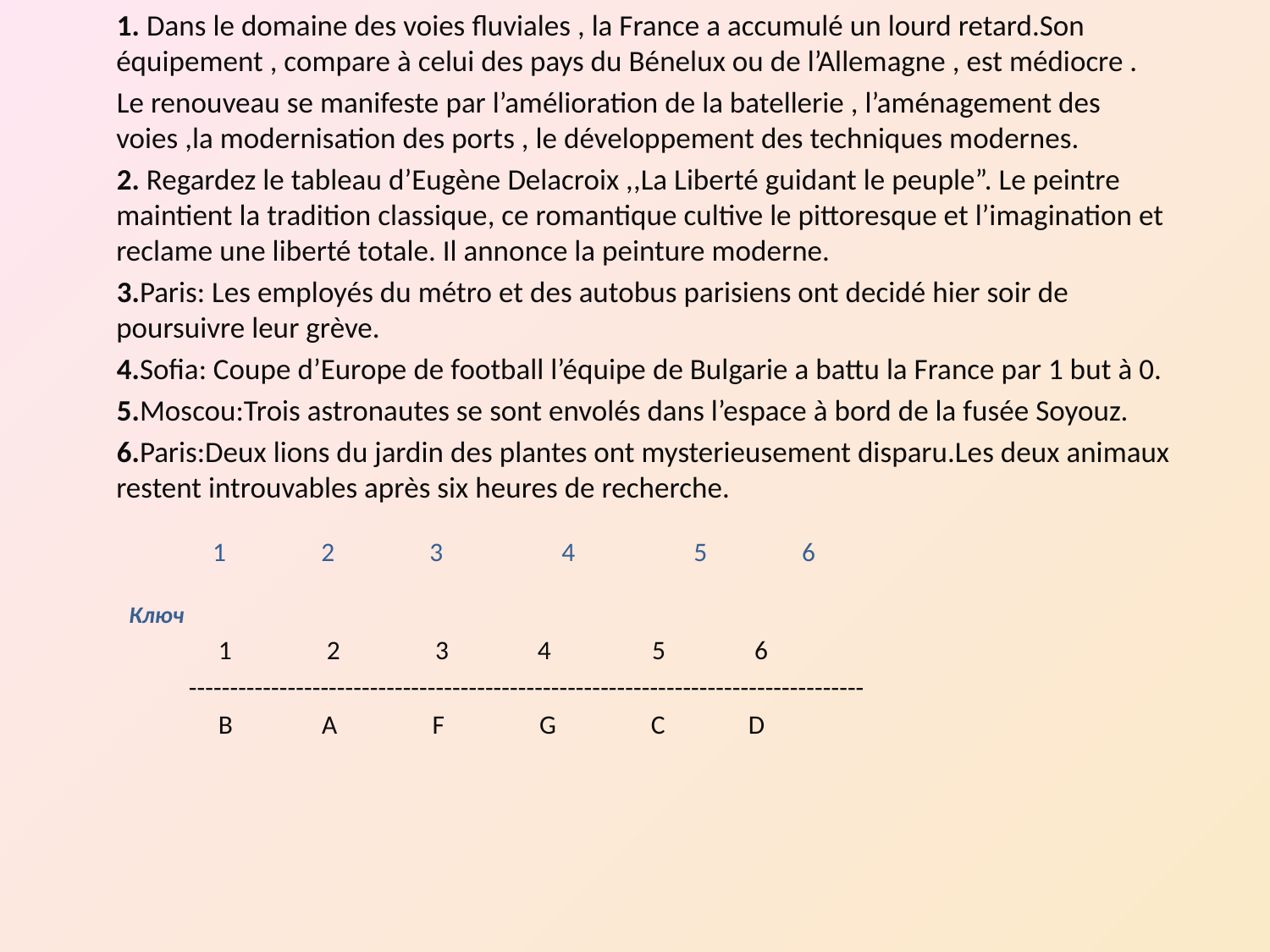

1. Dans le domaine des voies fluviales , la France a accumulé un lourd retard.Son équipement , compare à celui des pays du Bénelux ou de l’Allemagne , est médiocre .
      Le renouveau se manifeste par l’amélioration de la batellerie , l’aménagement des voies ,la modernisation des ports , le développement des techniques modernes.
      2. Regardez le tableau d’Eugène Delacroix ,,La Liberté guidant le peuple”. Le peintre maintient la tradition classique, ce romantique cultive le pittoresque et l’imagination et reclame une liberté totale. Il annonce la peinture moderne.
      3.Paris: Les employés du métro et des autobus parisiens ont decidé hier soir de poursuivre leur grève.
      4.Sofia: Coupe d’Europe de football l’équipe de Bulgarie a battu la France par 1 but à 0.
      5.Moscou:Trois astronautes se sont envolés dans l’espace à bord de la fusée Soyouz.
      6.Paris:Deux lions du jardin des plantes ont mysterieusement disparu.Les deux animaux restent introuvables après six heures de recherche.

                       1                2                3                    4                    5                6

          Ключ
                        1                2                3               4                 5               6
                   ----------------------------------------------------------------------------------
                        B               A                F                G                C              D

#